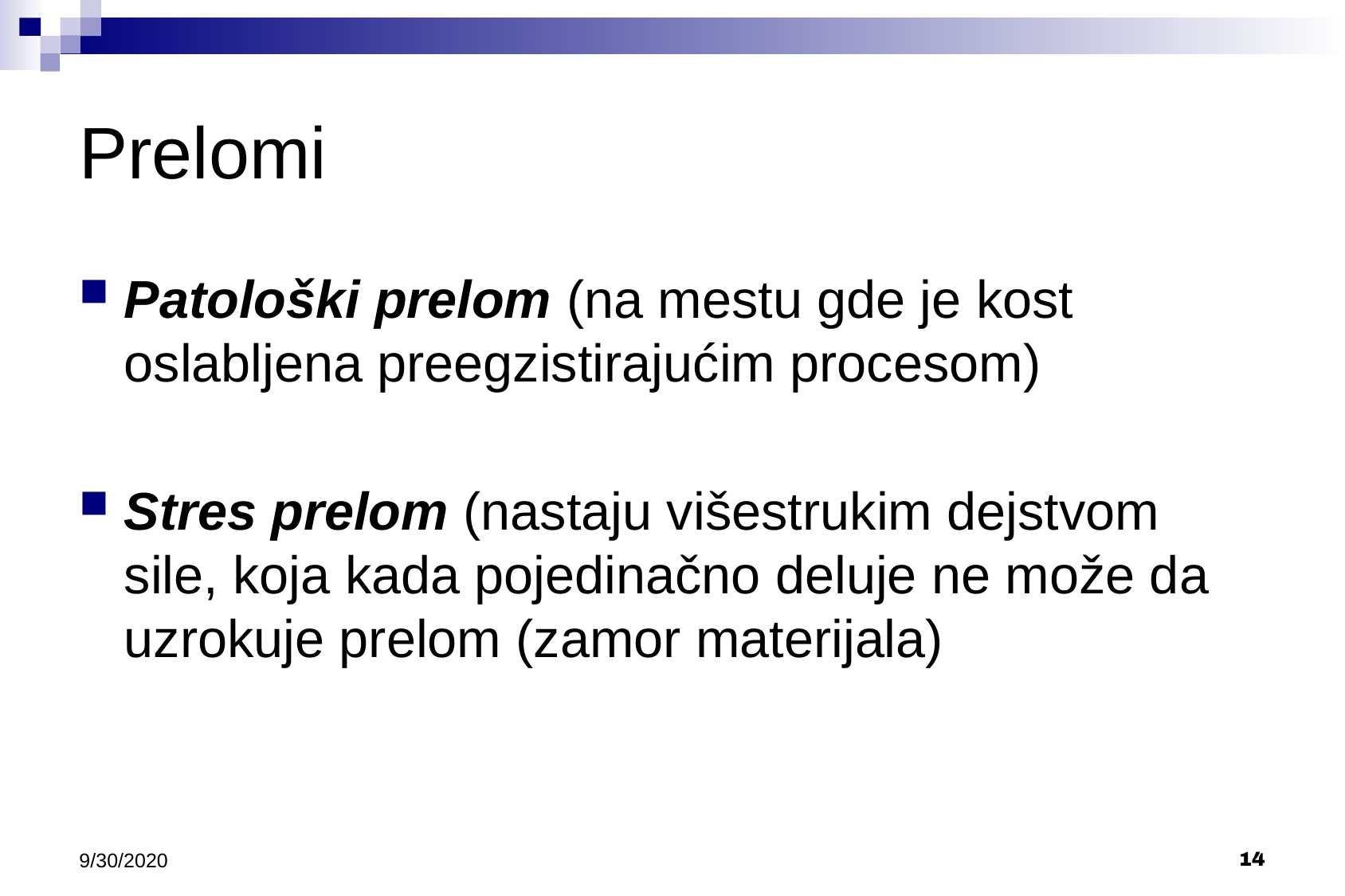

# Prelomi
Patološki prelom (na mestu gde je kost oslabljena preegzistirajućim procesom)

Stres prelom (nastaju višestrukim dejstvom sile, koja kada pojedinačno deluje ne može da uzrokuje prelom (zamor materijala)
9/30/2020
14